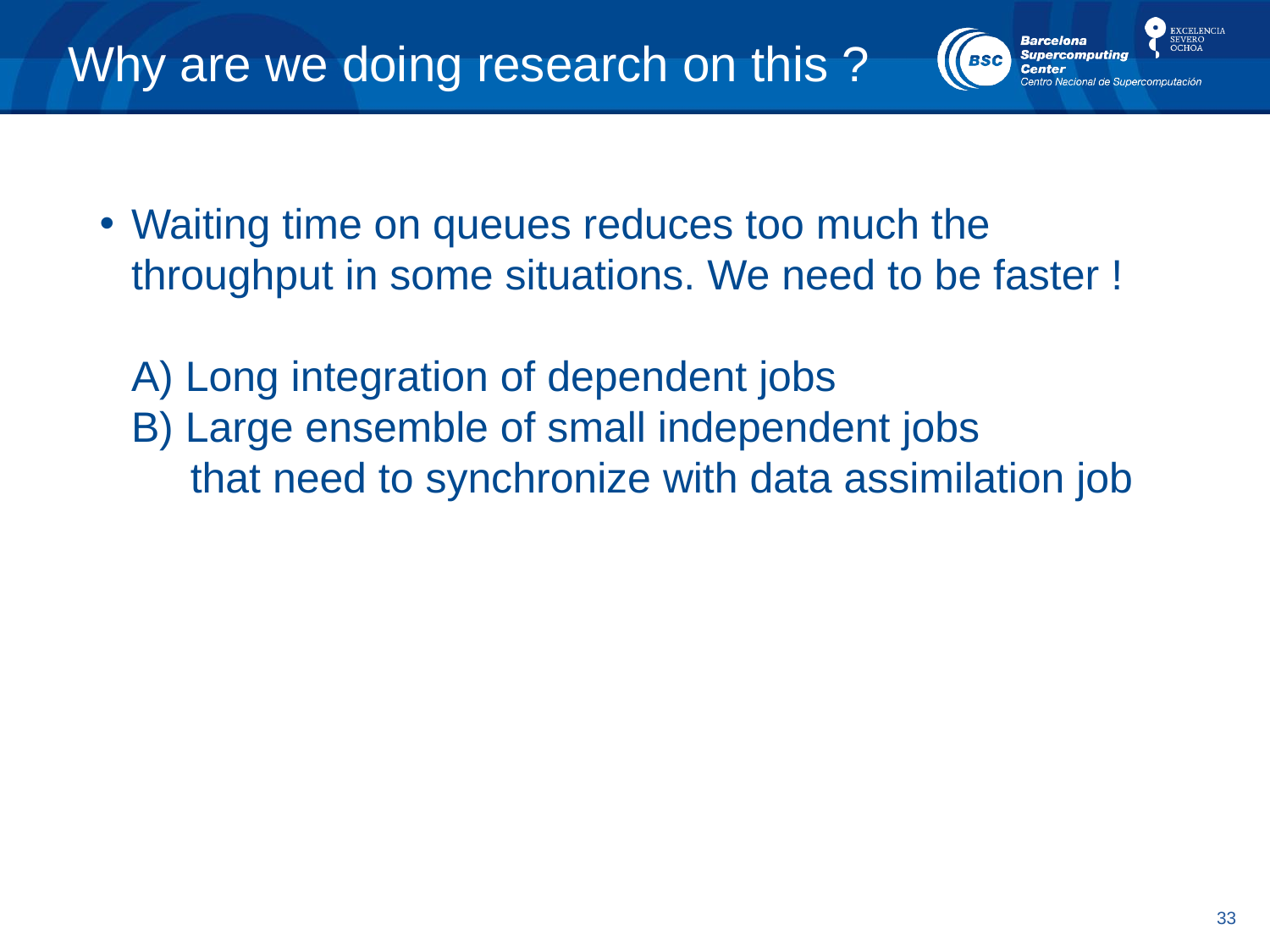

# Why are we doing research on this ?

Waiting time on queues reduces too much the throughput in some situations. We need to be faster !

A) Long integration of dependent jobs
B) Large ensemble of small independent jobs
     that need to synchronize with data assimilation job